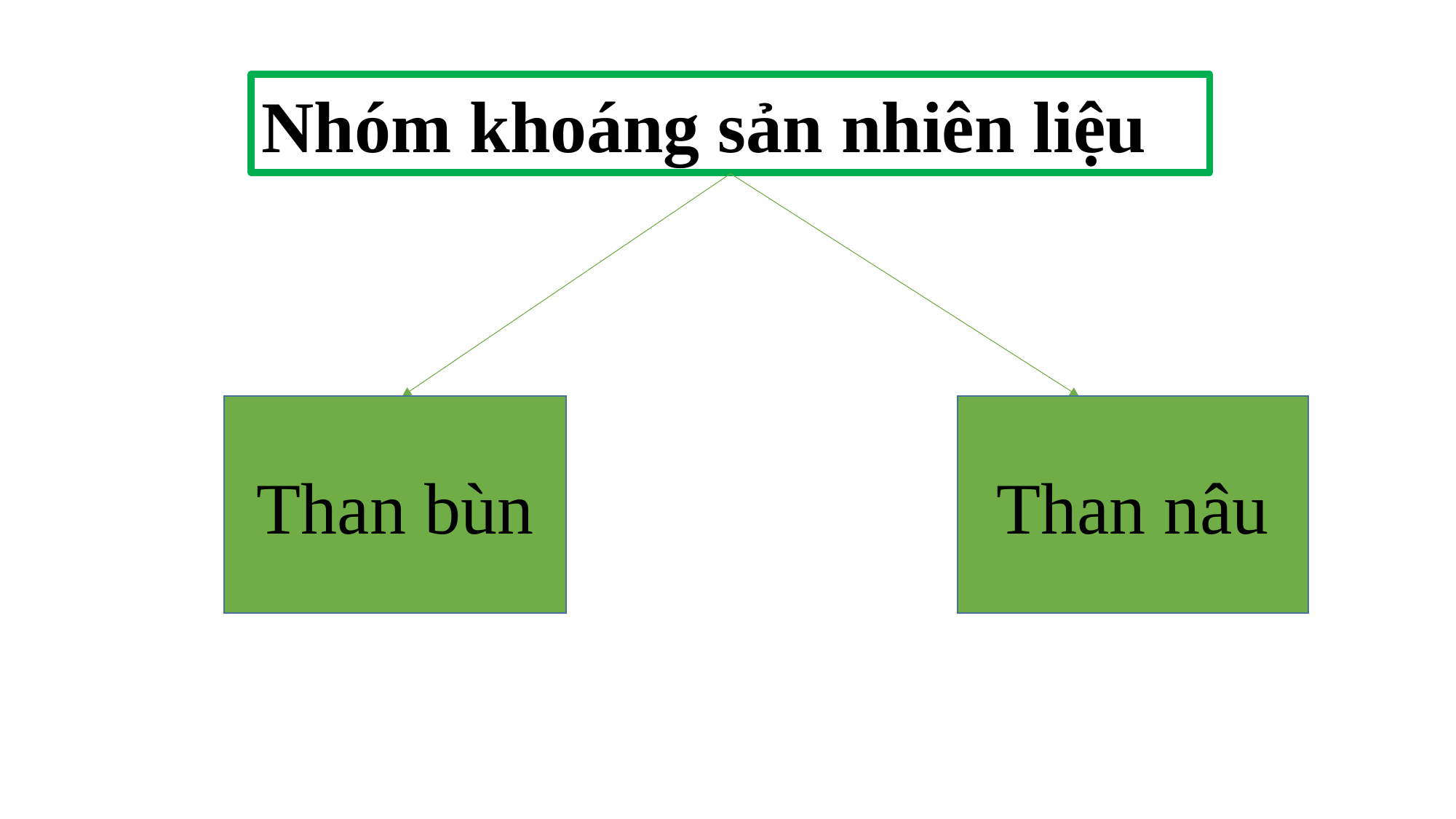

Nhóm khoáng sản nhiên liệu
Than bùn
Than nâu